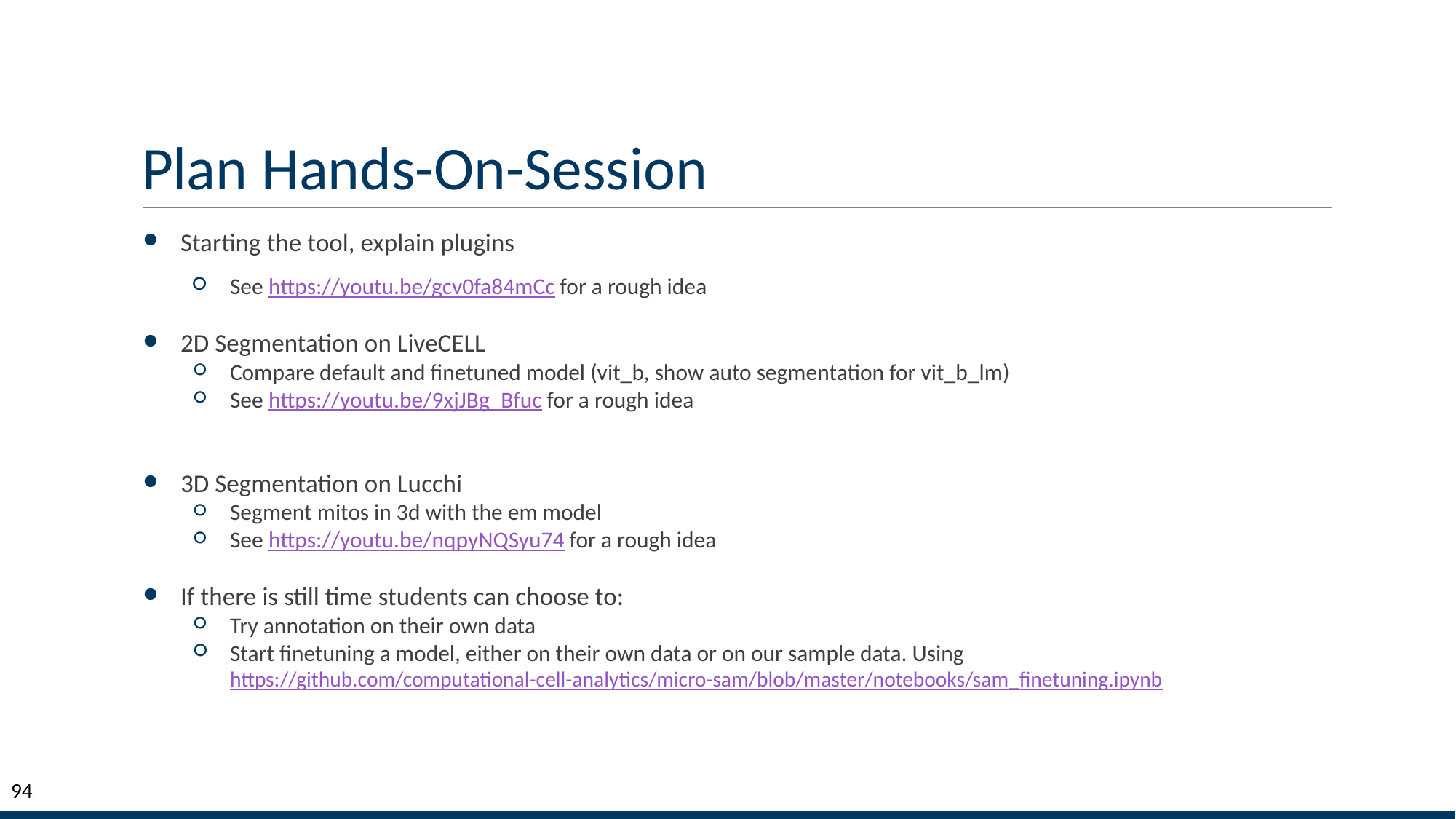

# Plan Hands-On-Session
Starting the tool, explain plugins
See https://youtu.be/gcv0fa84mCc for a rough idea
2D Segmentation on LiveCELL
Compare default and finetuned model (vit_b, show auto segmentation for vit_b_lm)
See https://youtu.be/9xjJBg_Bfuc for a rough idea
3D Segmentation on Lucchi
Segment mitos in 3d with the em model
See https://youtu.be/nqpyNQSyu74 for a rough idea
If there is still time students can choose to:
Try annotation on their own data
Start finetuning a model, either on their own data or on our sample data. Using
https://github.com/computational-cell-analytics/micro-sam/blob/master/notebooks/sam_finetuning.ipynb
94